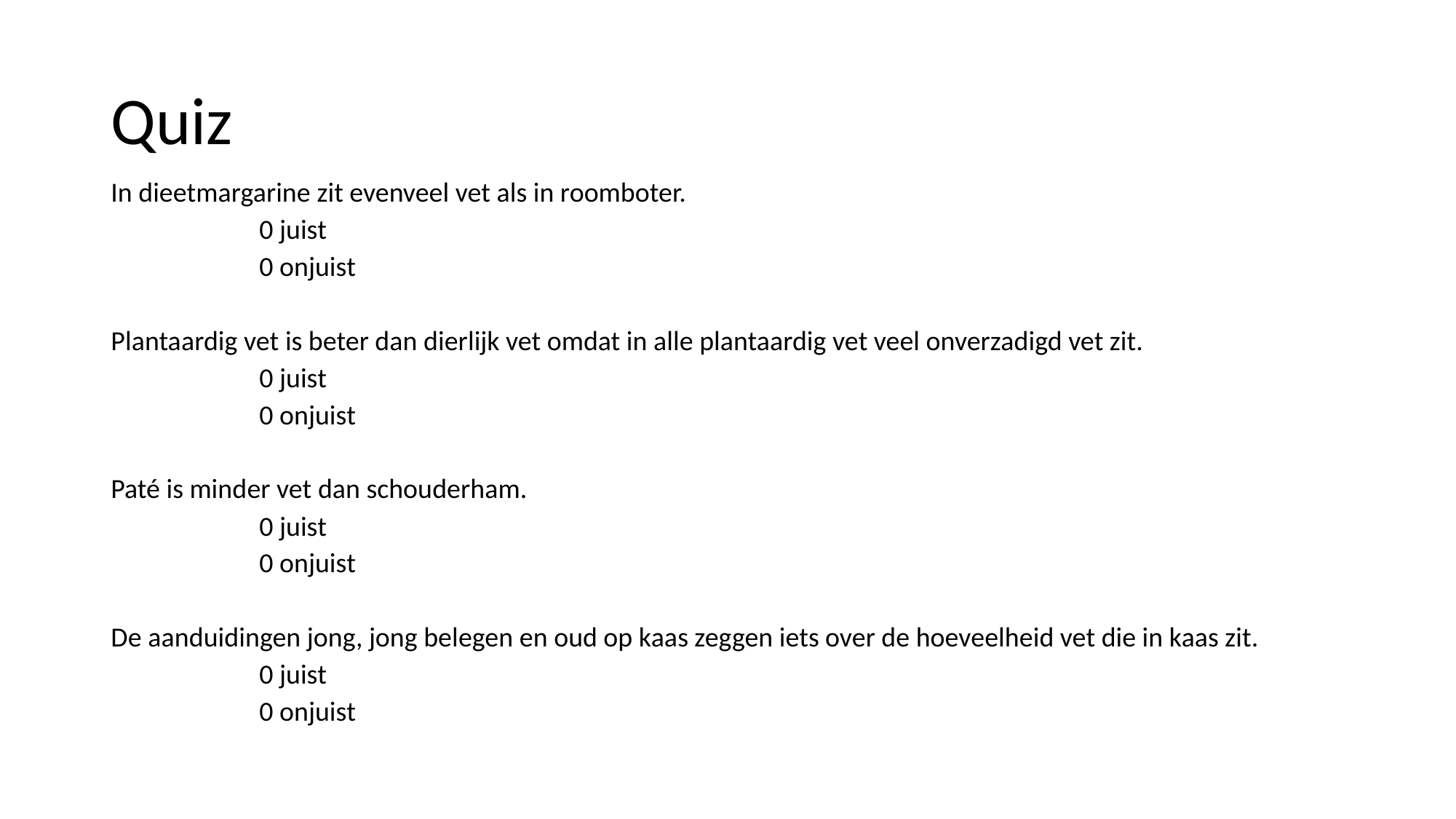

# Quiz
In dieetmargarine zit evenveel vet als in roomboter.
                        0 juist
                        0 onjuist

Plantaardig vet is beter dan dierlijk vet omdat in alle plantaardig vet veel onverzadigd vet zit.
                        0 juist
                        0 onjuist

Paté is minder vet dan schouderham.
                        0 juist
                        0 onjuist

De aanduidingen jong, jong belegen en oud op kaas zeggen iets over de hoeveelheid vet die in kaas zit.
                        0 juist
                        0 onjuist